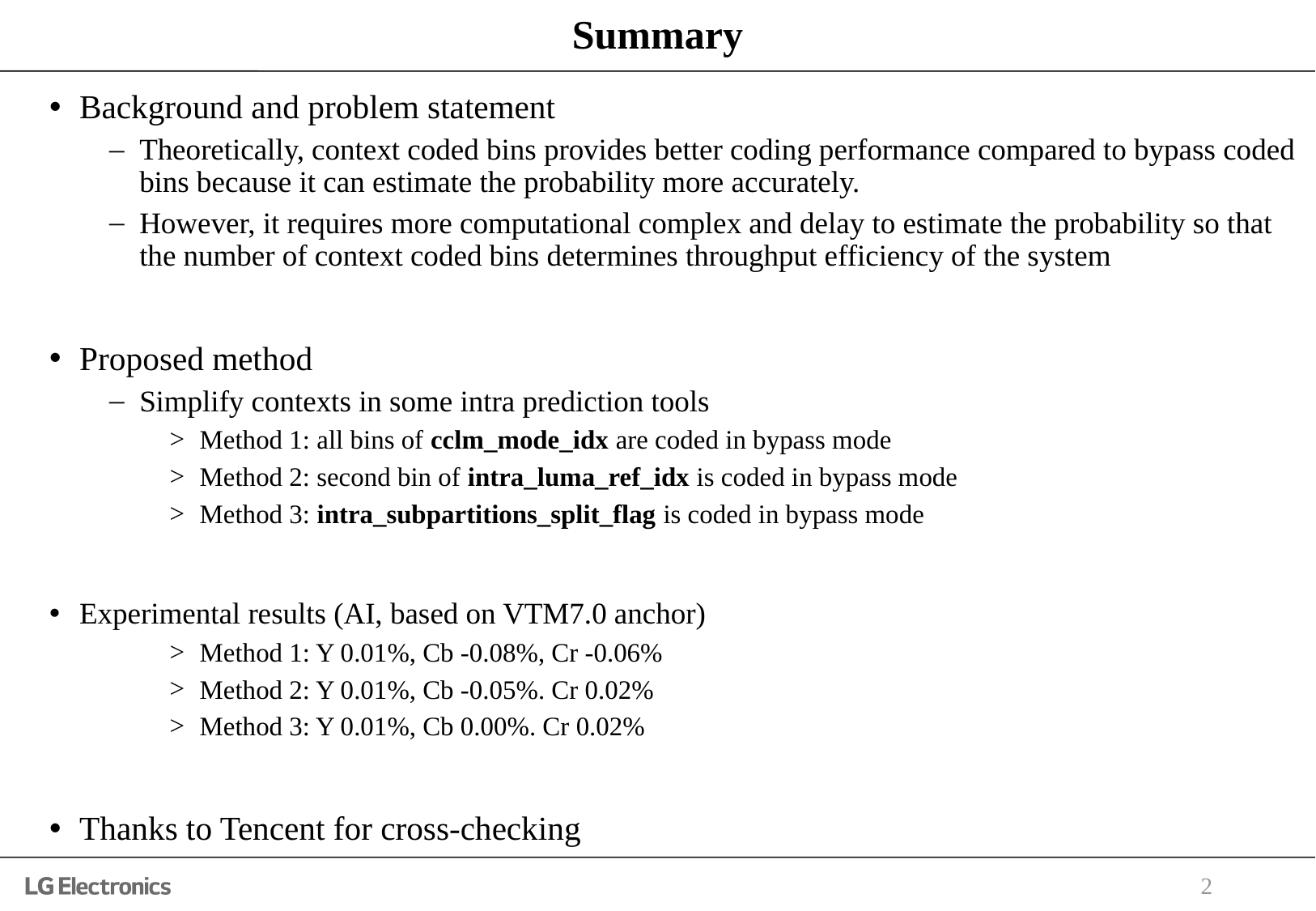

# Summary
Background and problem statement
Theoretically, context coded bins provides better coding performance compared to bypass coded bins because it can estimate the probability more accurately.
However, it requires more computational complex and delay to estimate the probability so that the number of context coded bins determines throughput efficiency of the system

Proposed method
Simplify contexts in some intra prediction tools
Method 1: all bins of cclm_mode_idx are coded in bypass mode
Method 2: second bin of intra_luma_ref_idx is coded in bypass mode
Method 3: intra_subpartitions_split_flag is coded in bypass mode

Experimental results (AI, based on VTM7.0 anchor)
Method 1: Y 0.01%, Cb -0.08%, Cr -0.06%
Method 2: Y 0.01%, Cb -0.05%. Cr 0.02%
Method 3: Y 0.01%, Cb 0.00%. Cr 0.02%

Thanks to Tencent for cross-checking
2